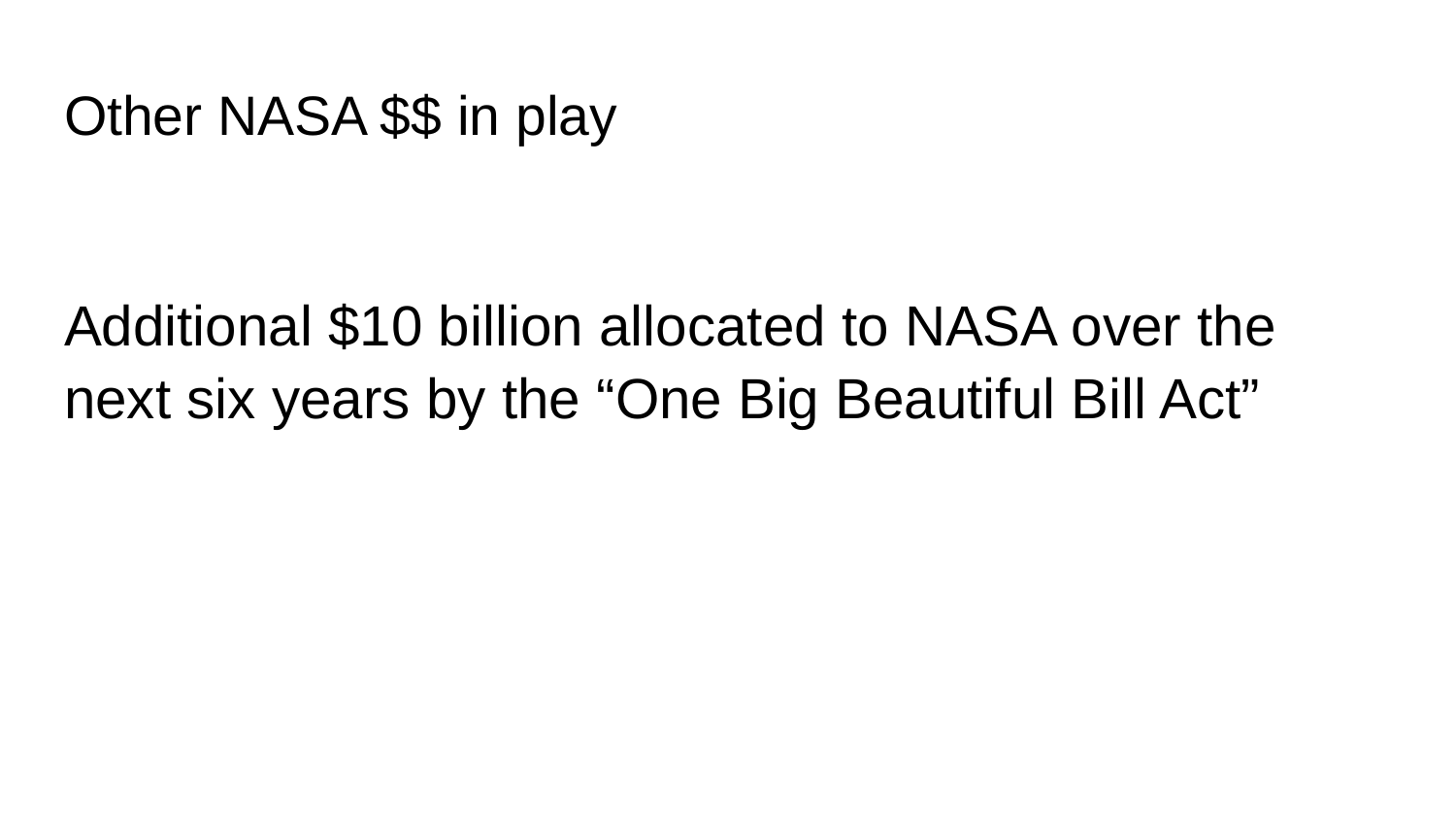

# Other NASA $$ in play

Additional $10 billion allocated to NASA over the next six years by the “One Big Beautiful Bill Act”